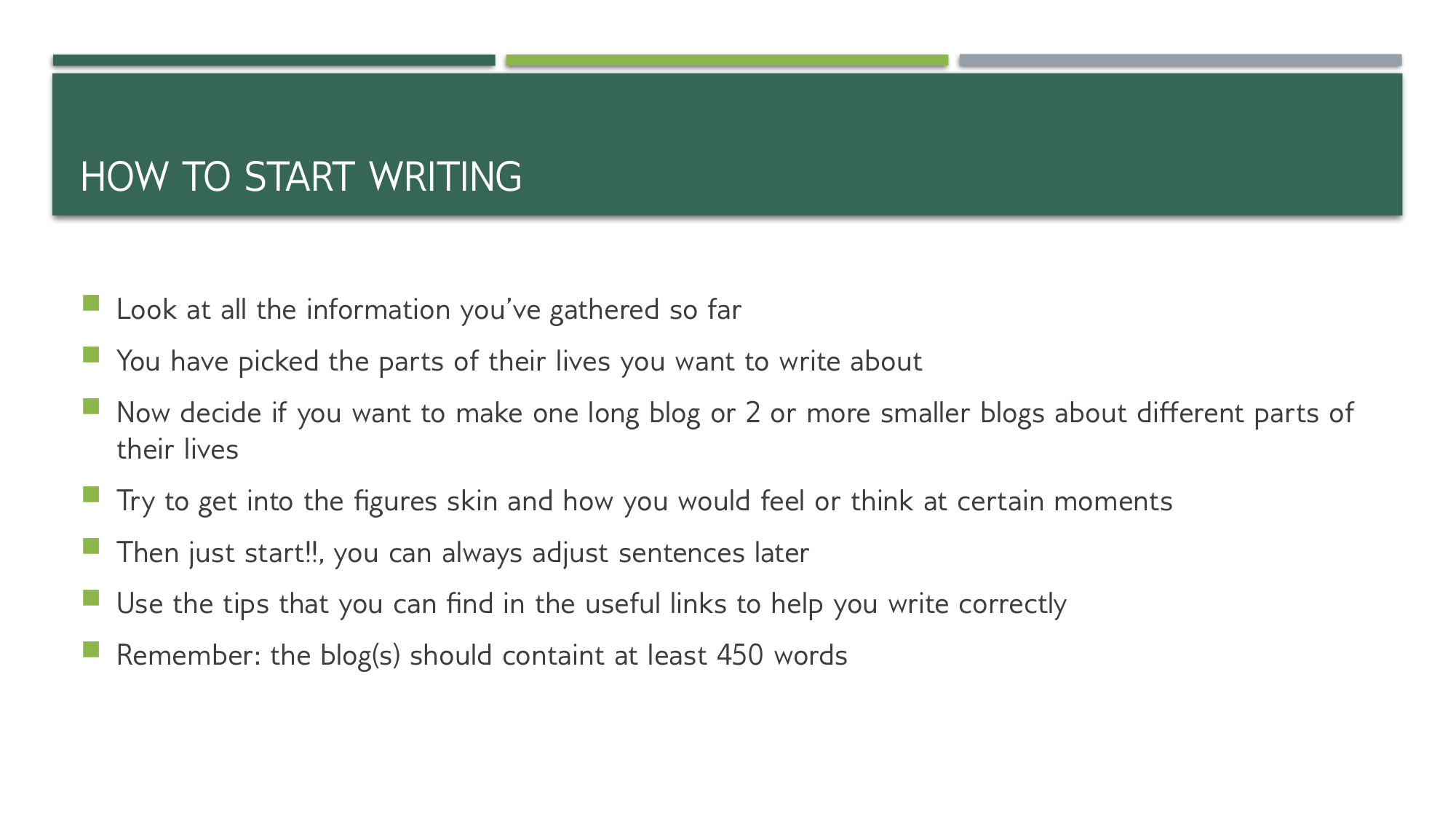

# How to start writing
Look at all the information you’ve gathered so far
You have picked the parts of their lives you want to write about
Now decide if you want to make one long blog or 2 or more smaller blogs about different parts of their lives
Try to get into the figures skin and how you would feel or think at certain moments
Then just start!!, you can always adjust sentences later
Use the tips that you can find in the useful links to help you write correctly
Remember: the blog(s) should containt at least 450 words